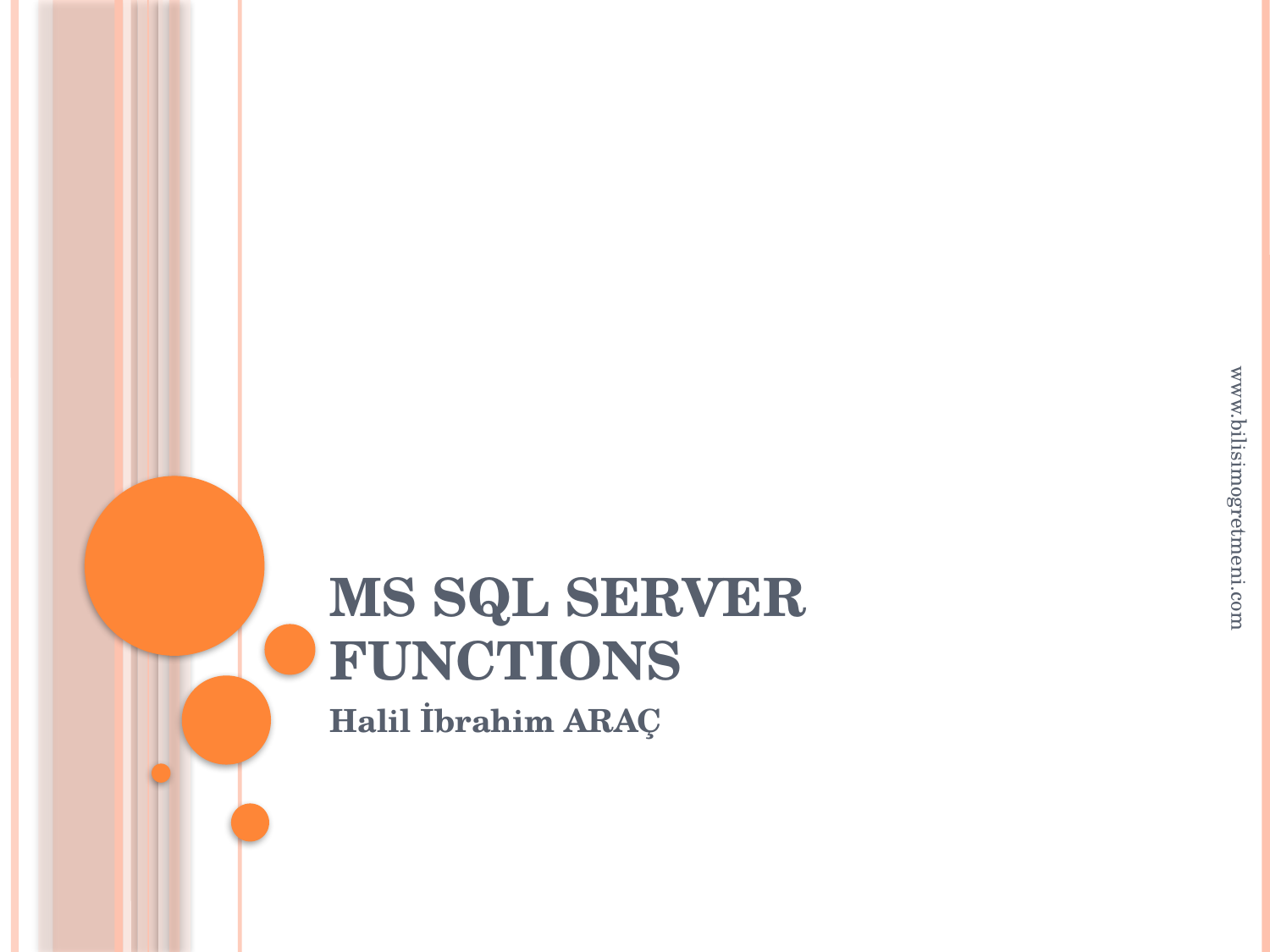

# Ms SQL SERVER FUNCTIONS
www.bilisimogretmeni.com
Halil İbrahim ARAÇ